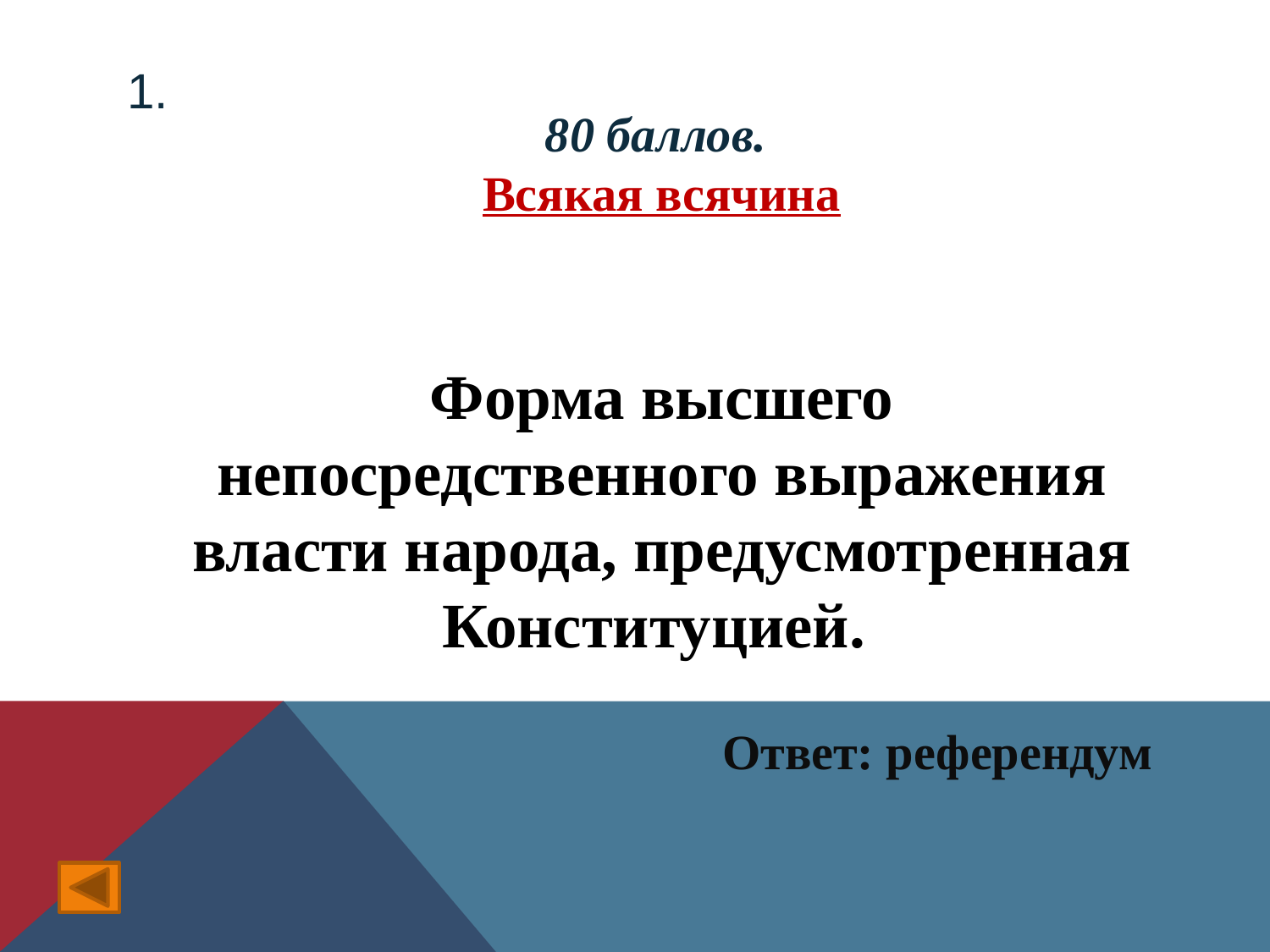

# 1.
80 баллов.
Всякая всячина

Форма высшего непосредственного выражения власти народа, предусмотренная Конституцией.

Ответ: референдум